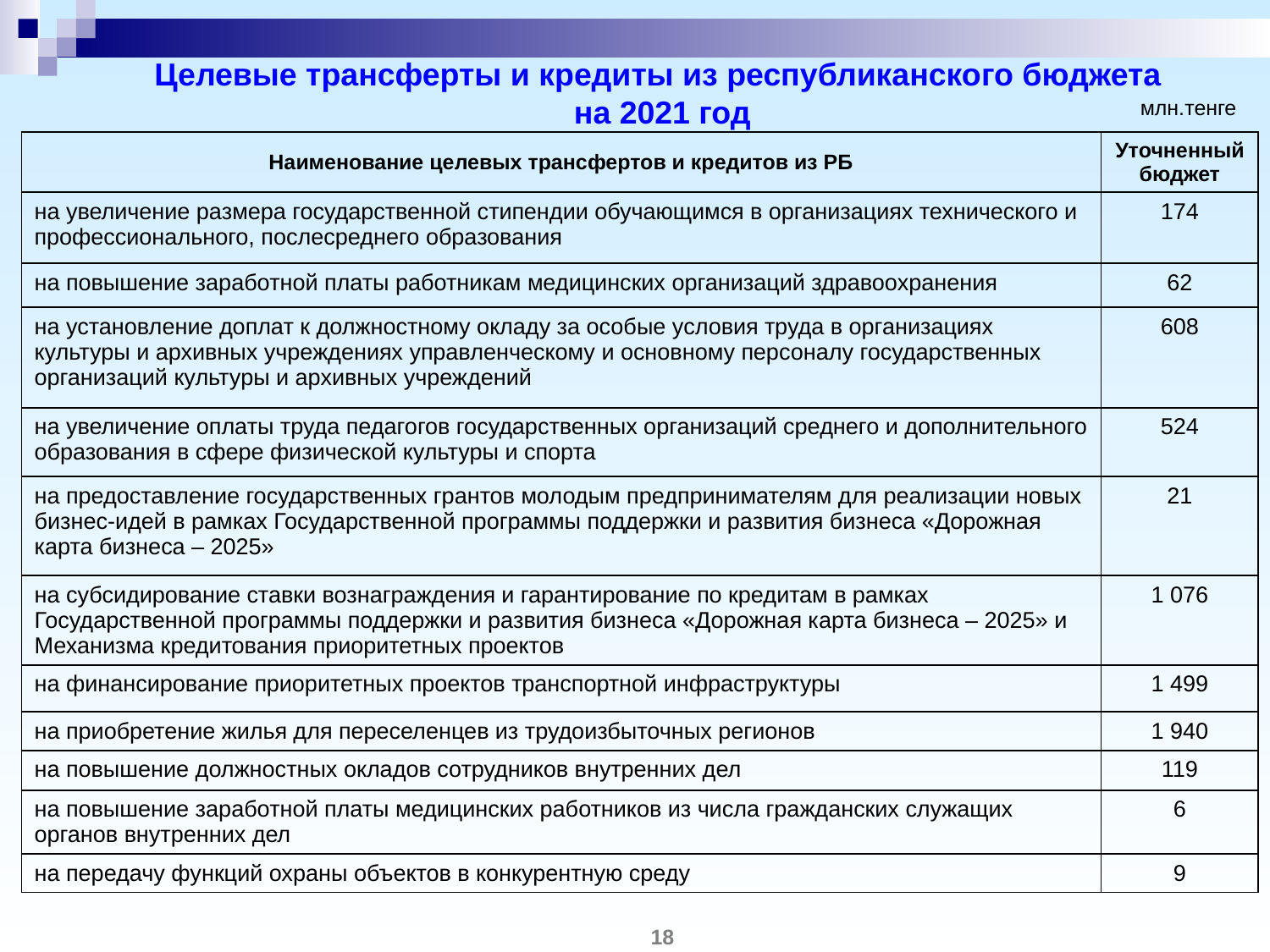

Целевые трансферты и кредиты из республиканского бюджета
на 2021 год

млн.тенге
| Наименование целевых трансфертов и кредитов из РБ | Уточненный бюджет |
| --- | --- |
| на увеличение размера государственной стипендии обучающимся в организациях технического и профессионального, послесреднего образования | 174 |
| на повышение заработной платы работникам медицинских организаций здравоохранения | 62 |
| на установление доплат к должностному окладу за особые условия труда в организациях культуры и архивных учреждениях управленческому и основному персоналу государственных организаций культуры и архивных учреждений | 608 |
| на увеличение оплаты труда педагогов государственных организаций среднего и дополнительного образования в сфере физической культуры и спорта | 524 |
| на предоставление государственных грантов молодым предпринимателям для реализации новых бизнес-идей в рамках Государственной программы поддержки и развития бизнеса «Дорожная карта бизнеса – 2025» | 21 |
| на субсидирование ставки вознаграждения и гарантирование по кредитам в рамках Государственной программы поддержки и развития бизнеса «Дорожная карта бизнеса – 2025» и Механизма кредитования приоритетных проектов | 1 076 |
| на финансирование приоритетных проектов транспортной инфраструктуры | 1 499 |
| на приобретение жилья для переселенцев из трудоизбыточных регионов | 1 940 |
| на повышение должностных окладов сотрудников внутренних дел | 119 |
| на повышение заработной платы медицинских работников из числа гражданских служащих органов внутренних дел | 6 |
| на передачу функций охраны объектов в конкурентную среду | 9 |
18